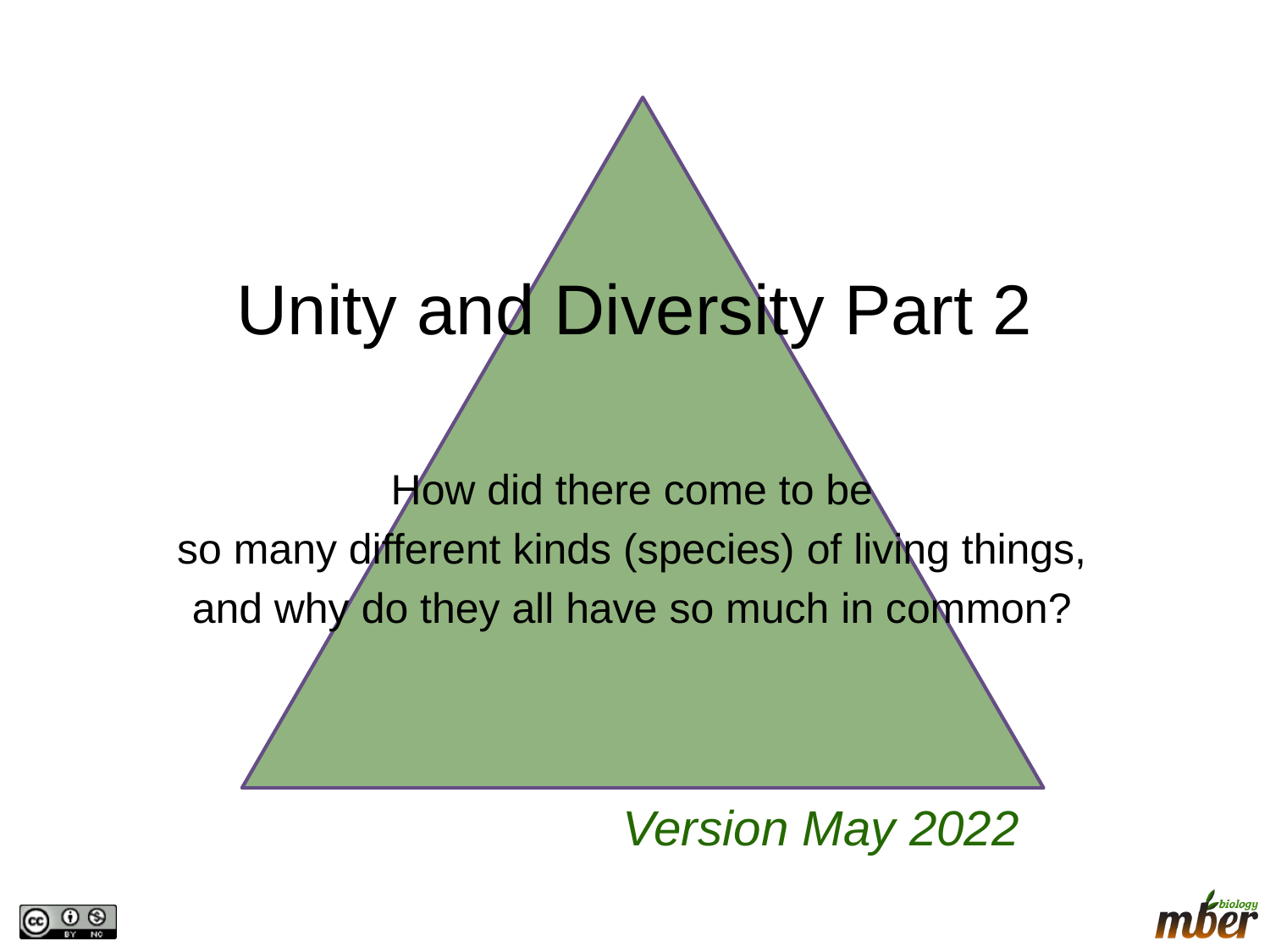

# Unity and Diversity Part 2
How did there come to be
so many different kinds (species) of living things,
and why do they all have so much in common?
Version May 2022